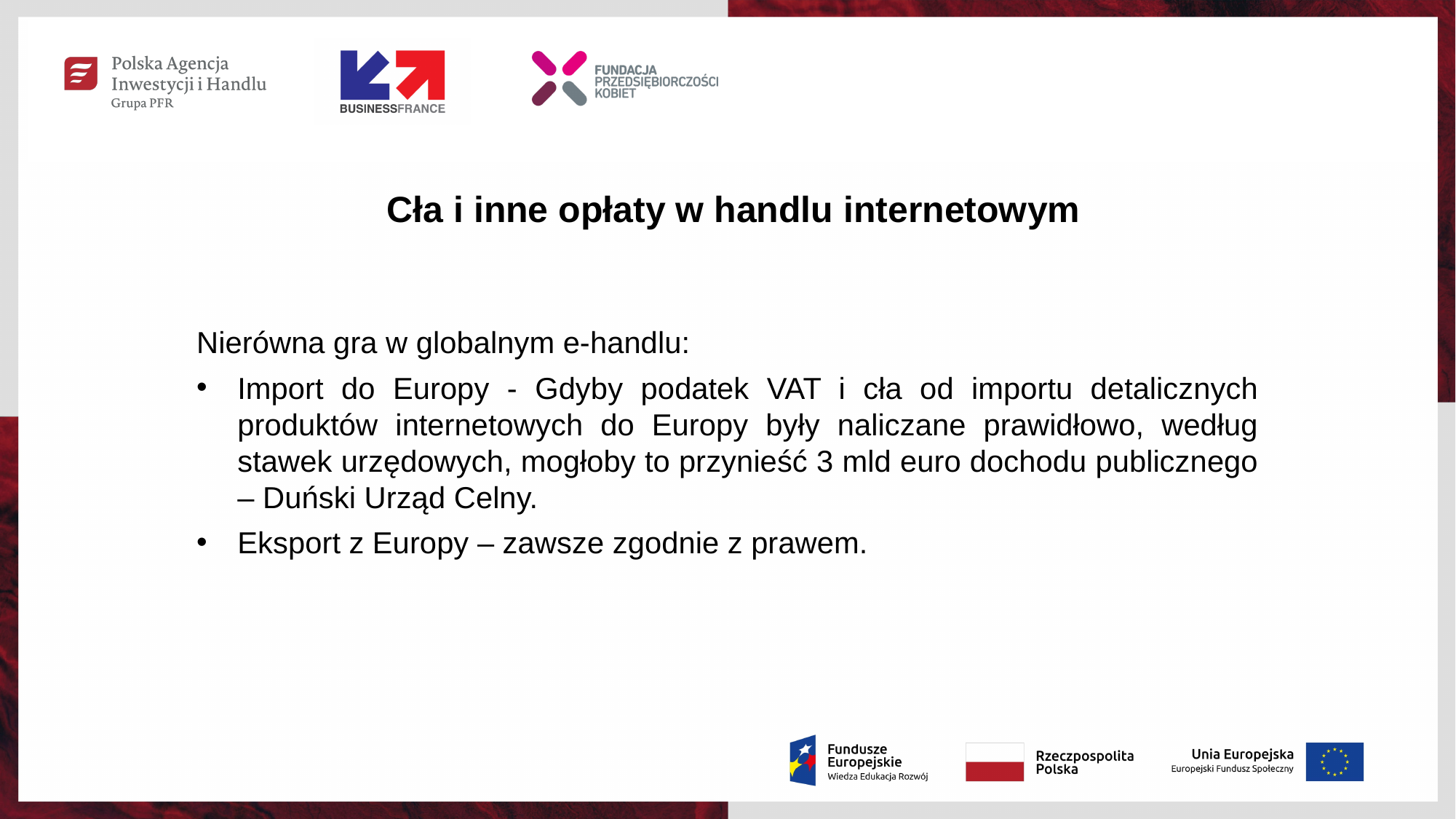

Cła i inne opłaty w handlu internetowym
Nierówna gra w globalnym e-handlu:
Import do Europy - Gdyby podatek VAT i cła od importu detalicznych produktów internetowych do Europy były naliczane prawidłowo, według stawek urzędowych, mogłoby to przynieść 3 mld euro dochodu publicznego – Duński Urząd Celny.
Eksport z Europy – zawsze zgodnie z prawem.